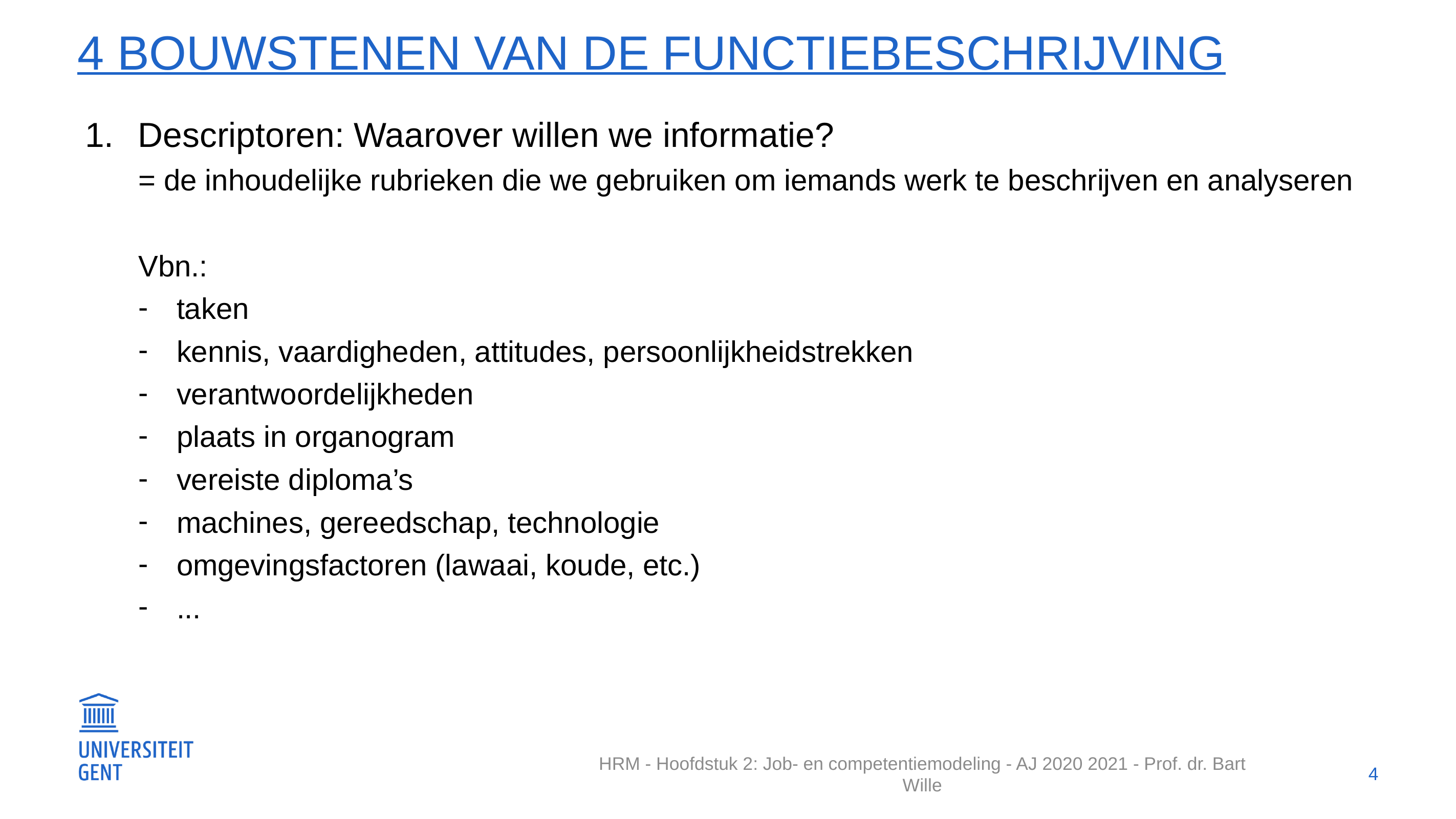

# 4 bouwstenen van de functiebeschrijving
 Descriptoren: Waarover willen we informatie?
= de inhoudelijke rubrieken die we gebruiken om iemands werk te beschrijven en analyseren

Vbn.:
taken
kennis, vaardigheden, attitudes, persoonlijkheidstrekken
verantwoordelijkheden
plaats in organogram
vereiste diploma’s
machines, gereedschap, technologie
omgevingsfactoren (lawaai, koude, etc.)
...
4
HRM - Hoofdstuk 2: Job- en competentiemodeling - AJ 2020 2021 - Prof. dr. Bart Wille